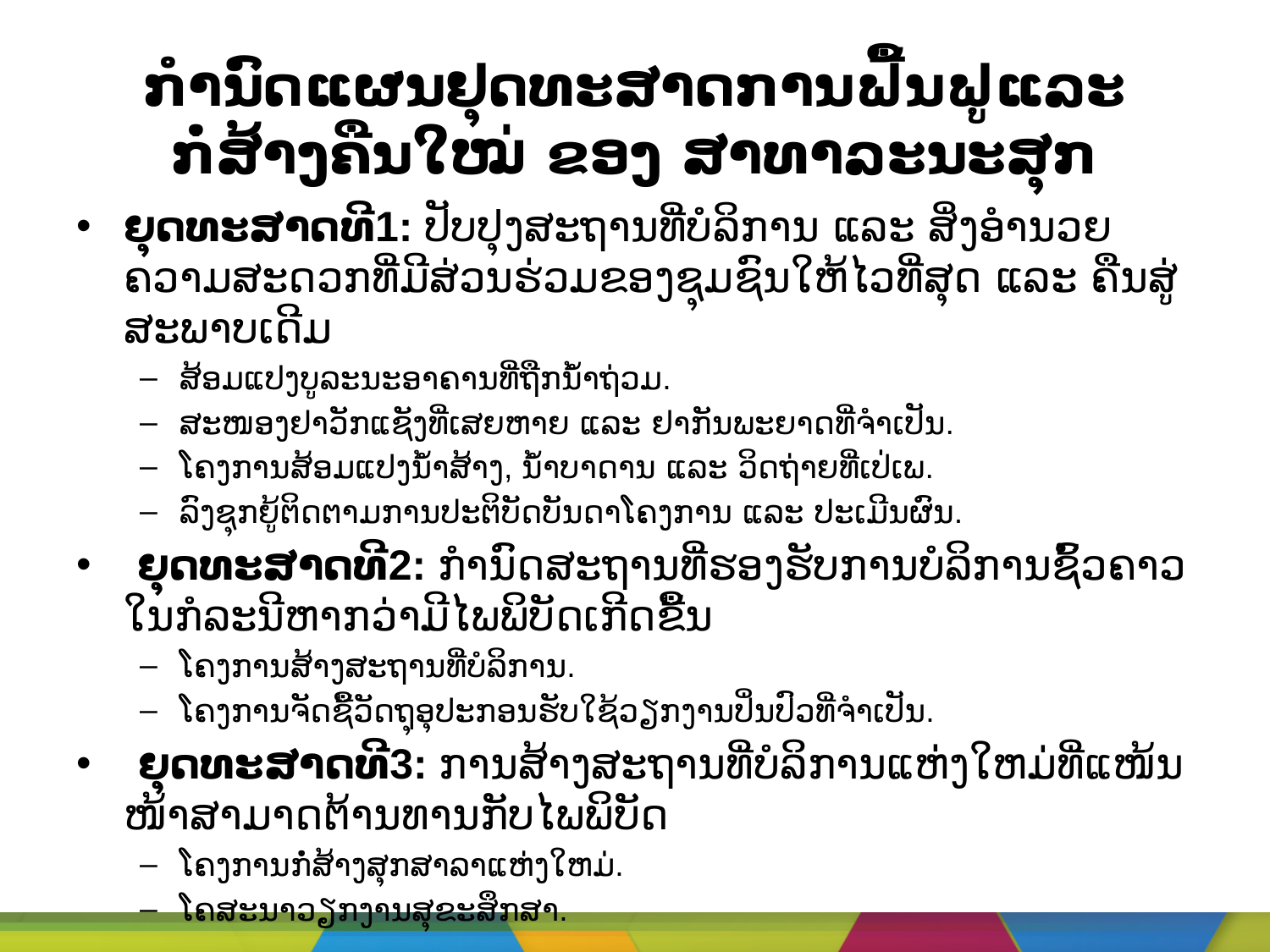

# ກຳນົດ​​ແຜນ​ຢຸດ​ທະ​ສາດການຟື້ນຟູແລະກໍ່ສ້າງຄືນໃໝ່ ຂອງ ສາທາລະນະ​ສຸກ
​ຍຸ​ດທະ​ສາດ​ທີ1: ປັບປຸງສະຖານ​ທີ່ບໍລິການ​ ແລະ ສິ່ງອໍານວຍຄວາມສະດວກທີ່ມີສ່ວນຮ່ວມຂອງຊຸມຊົນໃຫ້​ໄວ​ທີ່​ສຸດ ​ແລະ ຄືນ​ສູ່​ສະພາບ​ເດີມ
ສ້ອມ​ແປງບູລະນະ​ອາຄານທີ່​ຖືກ​ນ້ຳ​ຖ່ວມ.
ສະໜອງ​ຢາ​ວັກ​ແຊັງ​ທີ່​ເສຍ​ຫາຍ ​ແລະ​ ຢາ​ກັນພະຍາດ​ທີ່​ຈຳ​ເປັນ.
​ໂຄງການ​ສ້ອມ​ແປງ​ນ້ຳສ້າງ, ນ້ຳ​ບາ​ດານ ​ແລະ ວິດ​ຖ່າຍ​ທີ່​ເປ່ເພ.
ລົງ​ຊຸກຍູ້​ຕິດ​ຕາມ​ການ​ປະຕິ​ບັດ​ບັນ​ດາ​​ໂຄງການ​ ​ແລະ ປະ​ເມີນ​ຜົນ.
 ຍຸ​ດທະ​ສາດ​ທີ2: ກຳນົດສະ​ຖານ​ທີ່​ຮອງ​ຮັບ​ການ​ບໍລິການ​ຊົ້ວ​ຄາວ ​ໃນ​ກໍ​ລະ​ນີຫາກ​ວ່າ​ມີ​ໄພພິບັດ​ເກີດ​ຂື້ນ
​ໂຄງການ​ສ້າງ​ສະຖານ​ທີ່​ບໍລິ​ການ​.
​ໂຄງການຈັ​ດຊື້​ວັດຖຸ​ອຸປະກອນ​ຮັບ​ໃຊ້​ວຽກ​ງານ​ປິ່ນປົວ​ທີ່​ຈຳ​ເປັນ.
 ຍຸ​ດທະ​ສາດ​ທີ3: ການ​ສ້າ​ງສະ​ຖານ​ທີ່​ບໍລິການ​ແຫ່ງ​ໃຫມ່​ທີ່​ແໜ້ນ​ໜ້າ​ສາມາດ​ຕ້ານທານ​ກັບ​ໄພພິບັ​ດ
​ໂຄງການ​ກໍ່ສ້າງ​ສຸກສາລາ​ແຫ່ງ​ໃຫມ່.
​ໂຄສະ​ນາ​ວຽກ​ງານ​ສຸຂະ​ສຶກສາ.